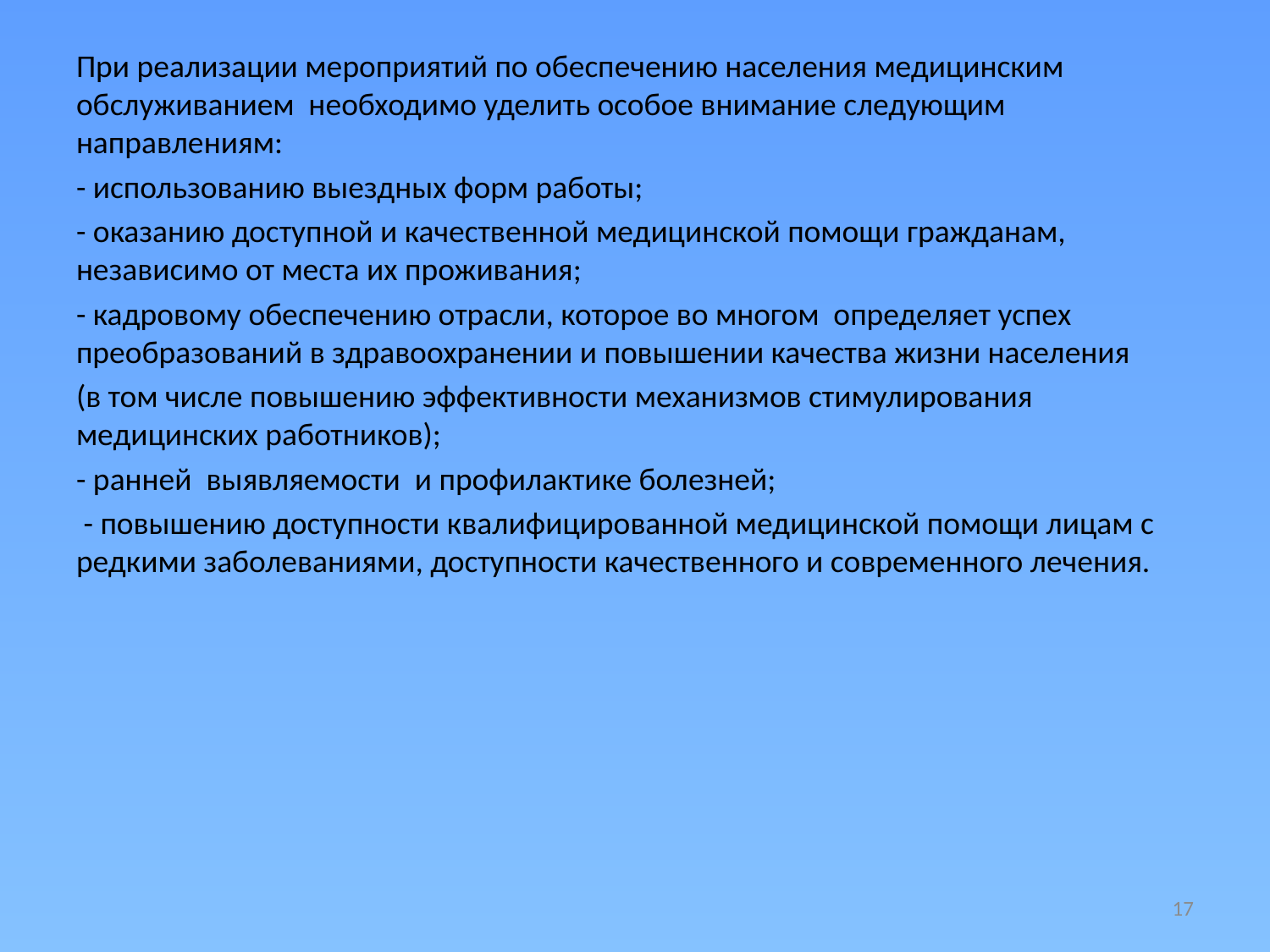

При реализации мероприятий по обеспечению населения медицинским обслуживанием  необходимо уделить особое внимание следующим направлениям:
- использованию выездных форм работы;
- оказанию доступной и качественной медицинской помощи гражданам, независимо от места их проживания;
- кадровому обеспечению отрасли, которое во многом  определяет успех преобразований в здравоохранении и повышении качества жизни населения
(в том числе повышению эффективности механизмов стимулирования медицинских работников);
- ранней  выявляемости  и профилактике болезней;
 - повышению доступности квалифицированной медицинской помощи лицам с редкими заболеваниями, доступности качественного и современного лечения.

17